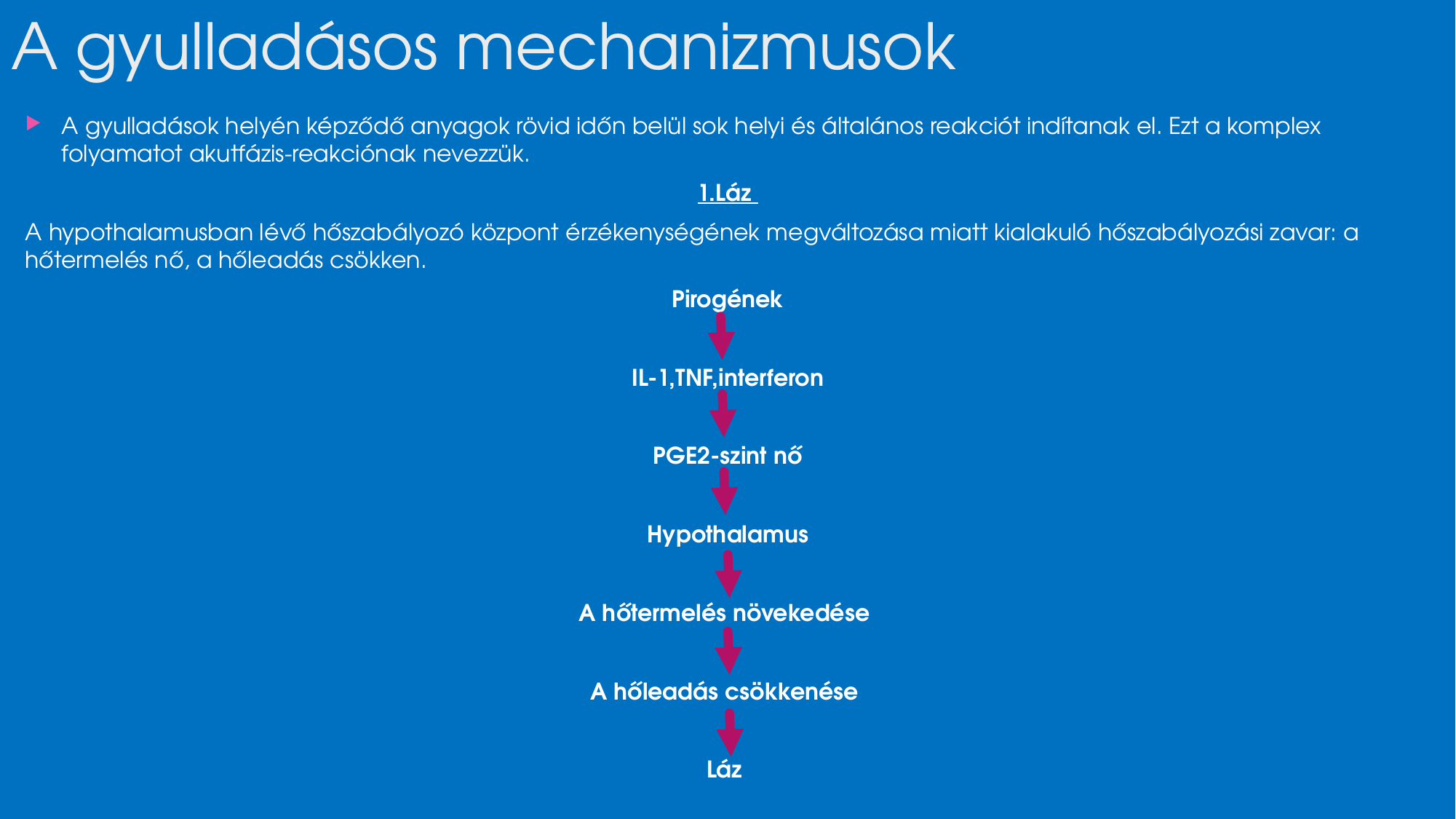

# A gyulladásos mechanizmusok
A gyulladások helyén képződő anyagok rövid időn belül sok helyi és általános reakciót indítanak el. Ezt a komplex folyamatot akutfázis-reakciónak nevezzük.
1.Láz
A hypothalamusban lévő hőszabályozó központ érzékenységének megváltozása miatt kialakuló hőszabályozási zavar: a hőtermelés nő, a hőleadás csökken.
Pirogének

IL-1,TNF,interferon

PGE2-szint nő

Hypothalamus

A hőtermelés növekedése

A hőleadás csökkenése

Láz